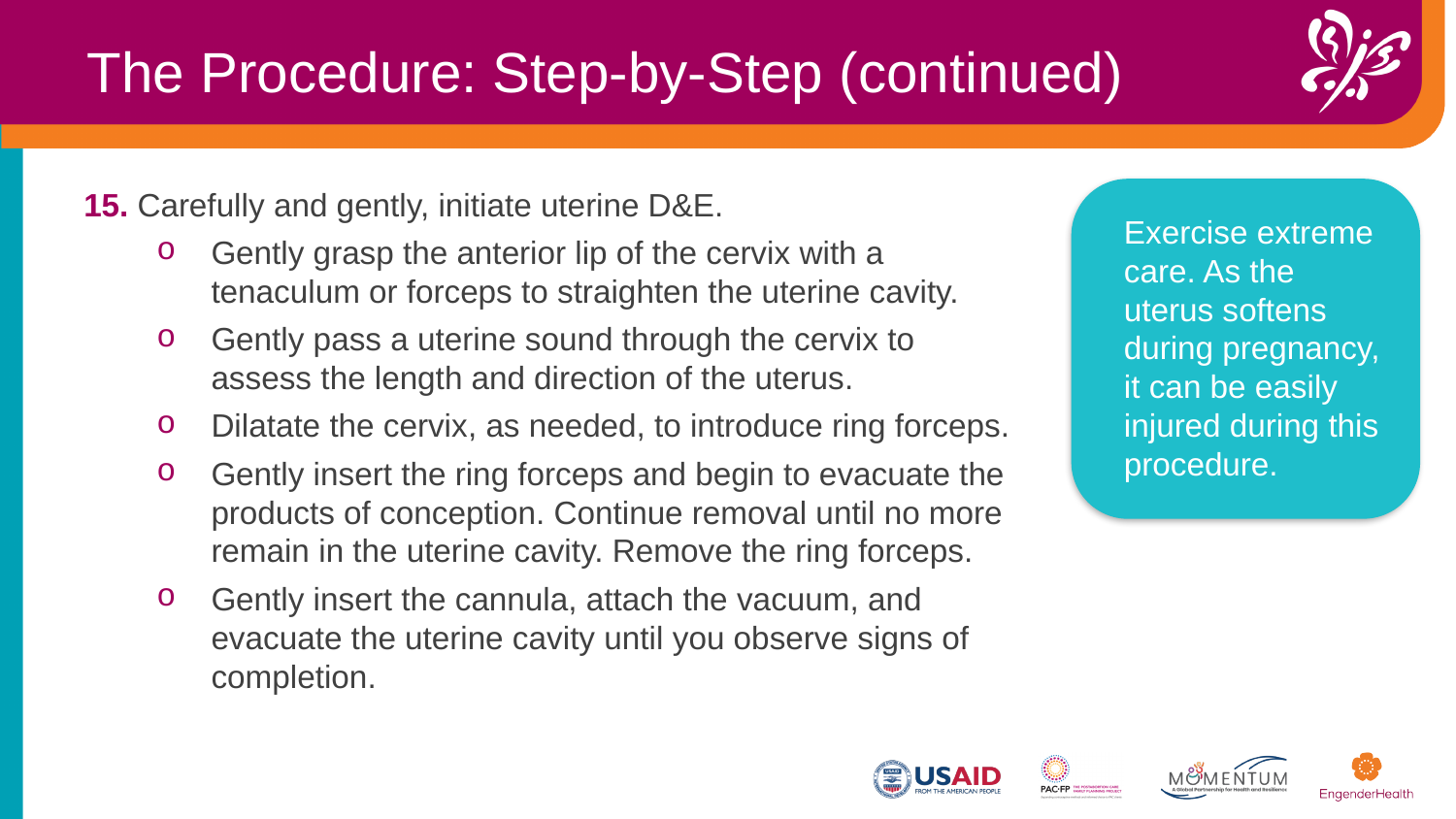

The Procedure: Step-by-Step (continued)
15. Carefully and gently, initiate uterine D&E.
Gently grasp the anterior lip of the cervix with a tenaculum or forceps to straighten the uterine cavity.
Gently pass a uterine sound through the cervix to assess the length and direction of the uterus.
Dilatate the cervix, as needed, to introduce ring forceps.
Gently insert the ring forceps and begin to evacuate the products of conception. Continue removal until no more remain in the uterine cavity. Remove the ring forceps.
Gently insert the cannula, attach the vacuum, and evacuate the uterine cavity until you observe signs of completion.

Exercise extreme care. As the uterus softens during pregnancy, it can be easily injured during this procedure.